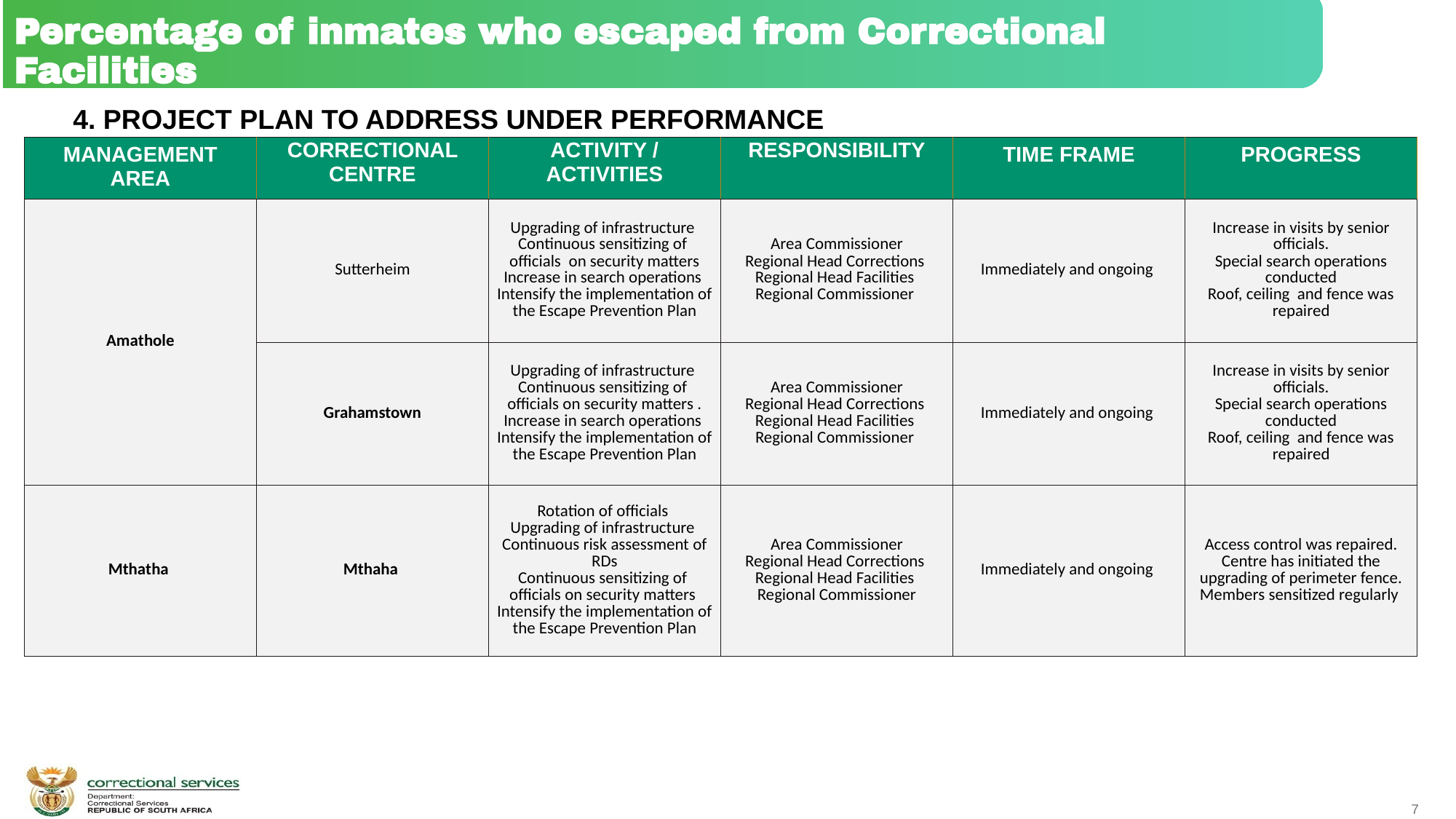

Percentage of inmates who escaped from Correctional Facilities

     4. PROJECT PLAN TO ADDRESS UNDER PERFORMANCE
| MANAGEMENT AREA | CORRECTIONAL CENTRE | ACTIVITY / ACTIVITIES | RESPONSIBILITY | TIME FRAME | PROGRESS |
| --- | --- | --- | --- | --- | --- |
| Amathole | Sutterheim | Upgrading of infrastructure Continuous sensitizing of officials on security matters Increase in search operations Intensify the implementation of the Escape Prevention Plan | Area Commissioner Regional Head Corrections Regional Head Facilities Regional Commissioner | Immediately and ongoing | Increase in visits by senior officials. Special search operations conducted Roof, ceiling and fence was repaired |
|  | Grahamstown | Upgrading of infrastructure Continuous sensitizing of officials on security matters . Increase in search operations Intensify the implementation of the Escape Prevention Plan | Area Commissioner Regional Head Corrections Regional Head Facilities Regional Commissioner | Immediately and ongoing | Increase in visits by senior officials. Special search operations conducted Roof, ceiling and fence was repaired |
| Mthatha | Mthaha | Rotation of officials Upgrading of infrastructure Continuous risk assessment of RDs Continuous sensitizing of officials on security matters Intensify the implementation of the Escape Prevention Plan | Area Commissioner Regional Head Corrections Regional Head Facilities Regional Commissioner | Immediately and ongoing | Access control was repaired. Centre has initiated the upgrading of perimeter fence. Members sensitized regularly |